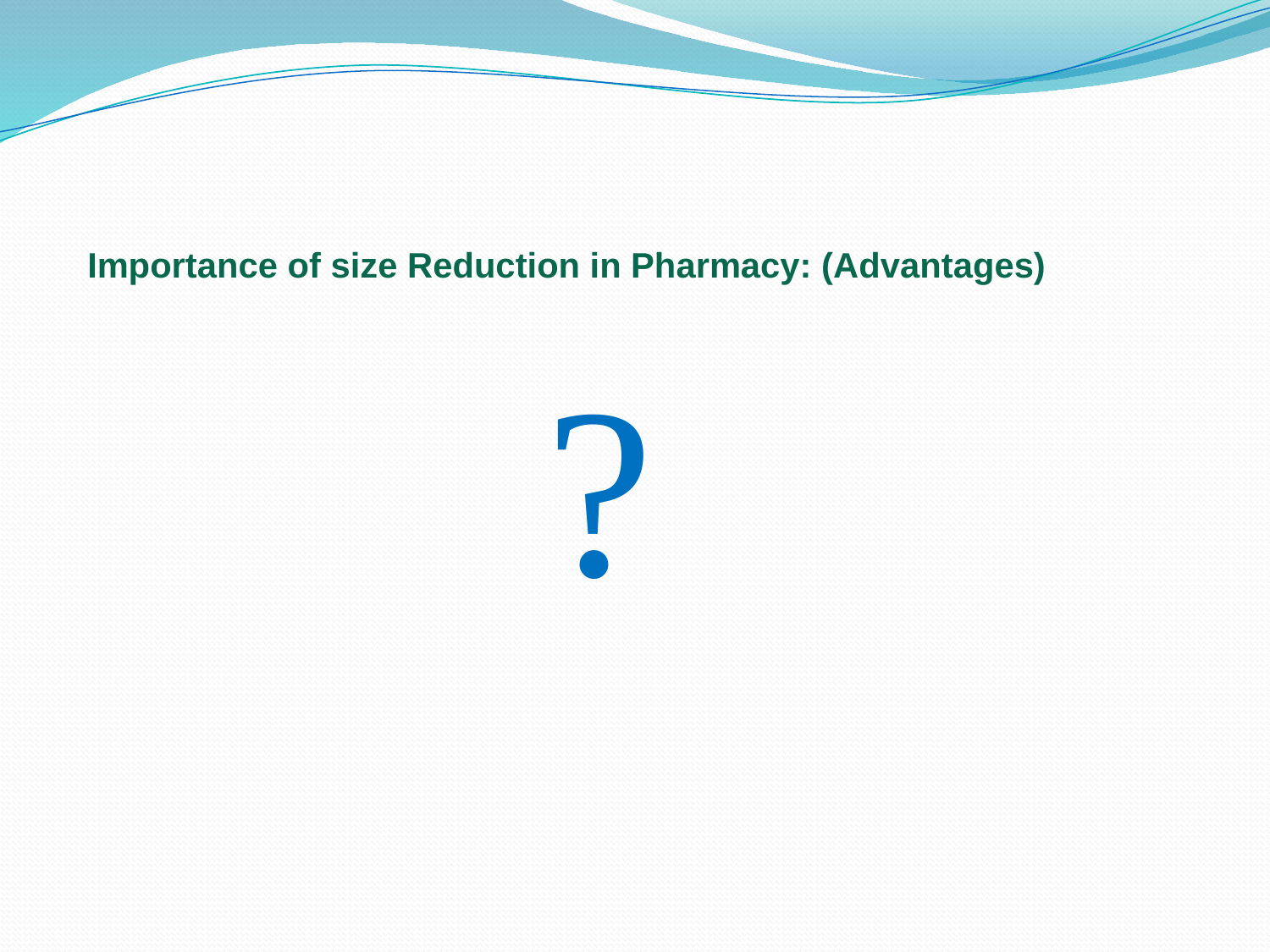

Importance of size Reduction in Pharmacy: (Advantages)
?